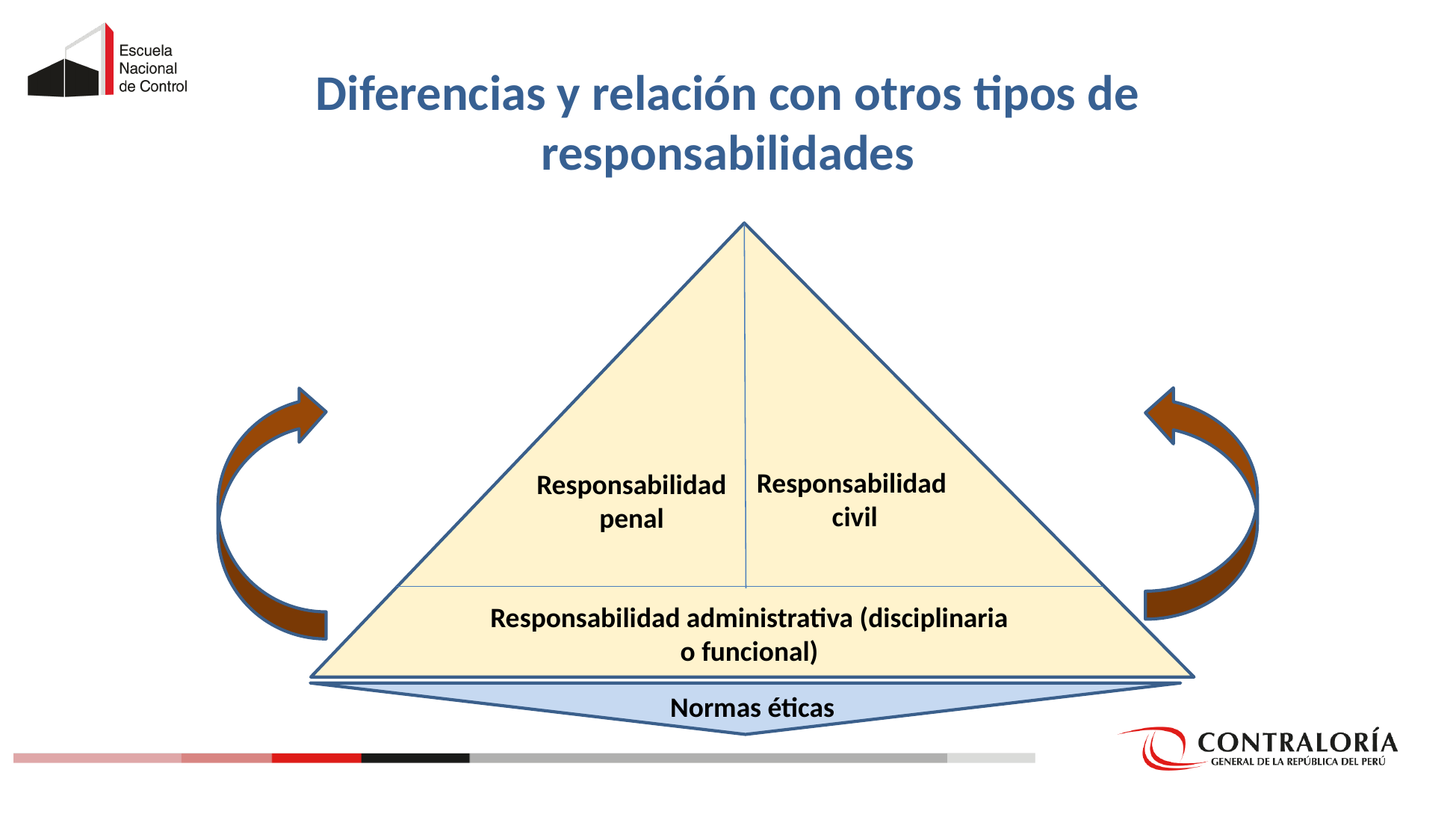

Diferencias y relación con otros tipos de responsabilidades

Responsabilidad  civil
Responsabilidad penal
Responsabilidad administrativa (disciplinaria o funcional)

Normas éticas